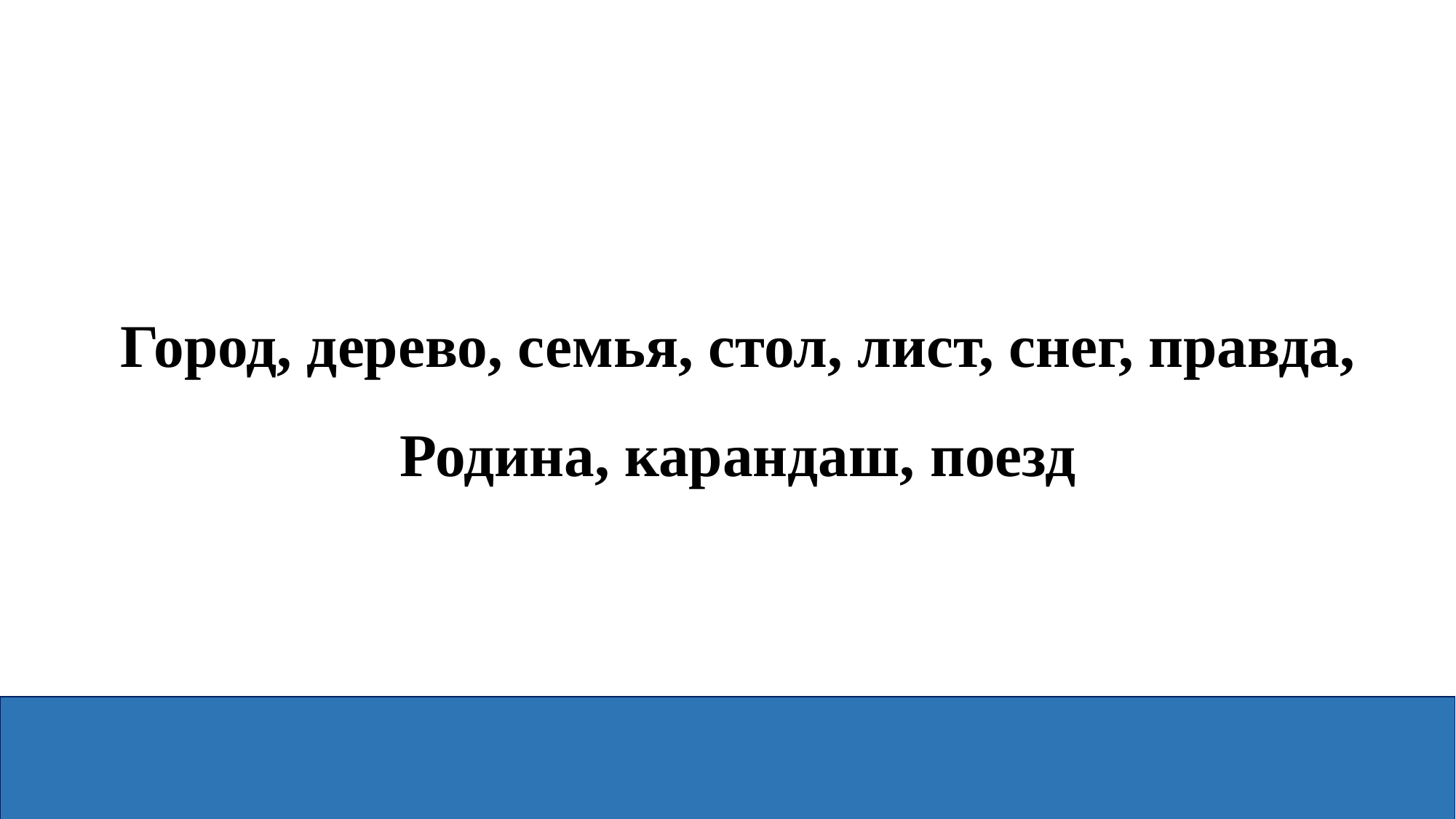

# Город, дерево, семья, стол, лист, снег, правда, Родина, карандаш, поезд